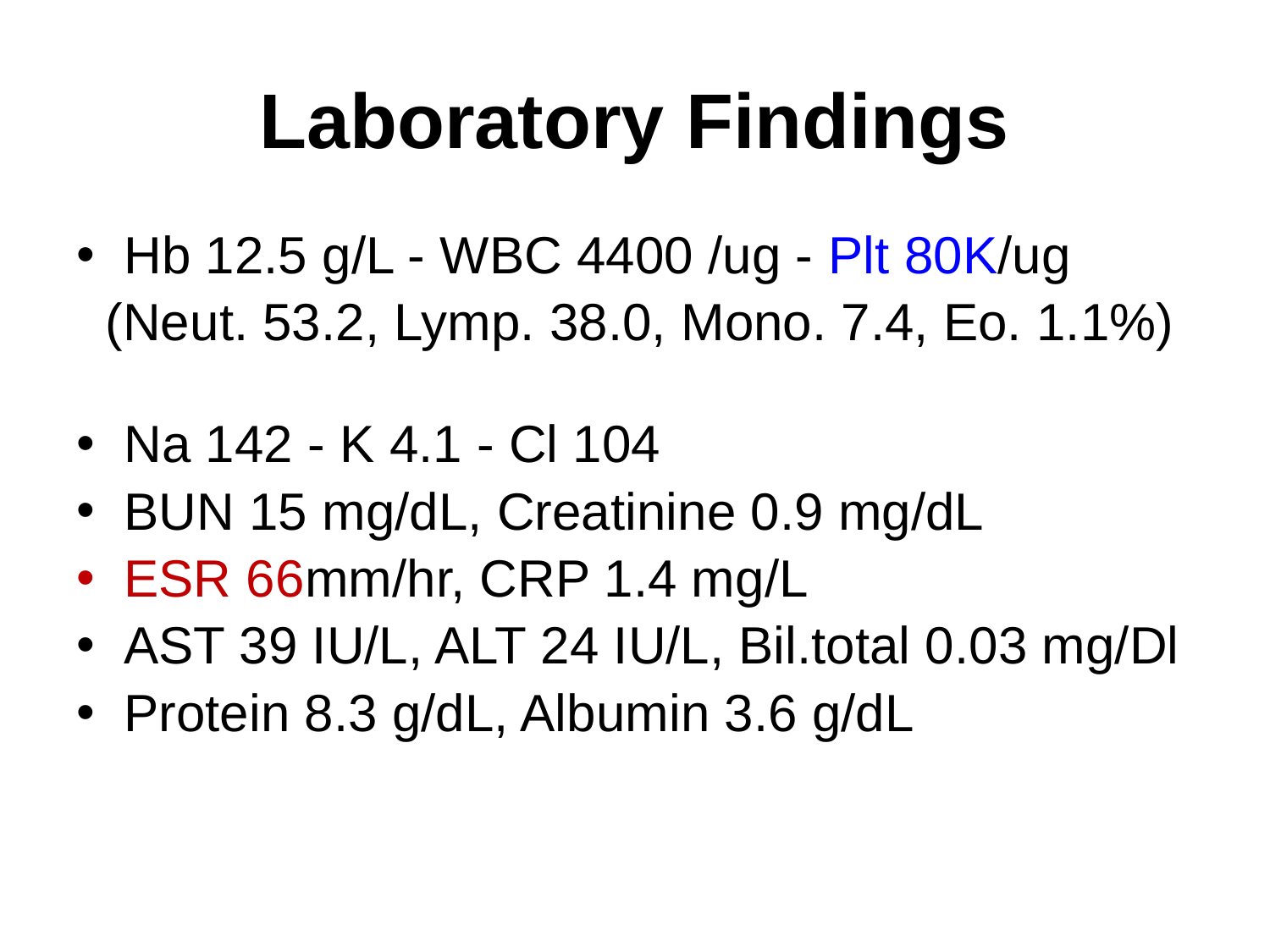

# Laboratory Findings
Hb 12.5 g/L - WBC 4400 /ug - Plt 80K/ug
  (Neut. 53.2, Lymp. 38.0, Mono. 7.4, Eo. 1.1%)

Na 142 - K 4.1 - Cl 104
BUN 15 mg/dL, Creatinine 0.9 mg/dL
ESR 66mm/hr, CRP 1.4 mg/L
AST 39 IU/L, ALT 24 IU/L, Bil.total 0.03 mg/Dl
Protein 8.3 g/dL, Albumin 3.6 g/dL